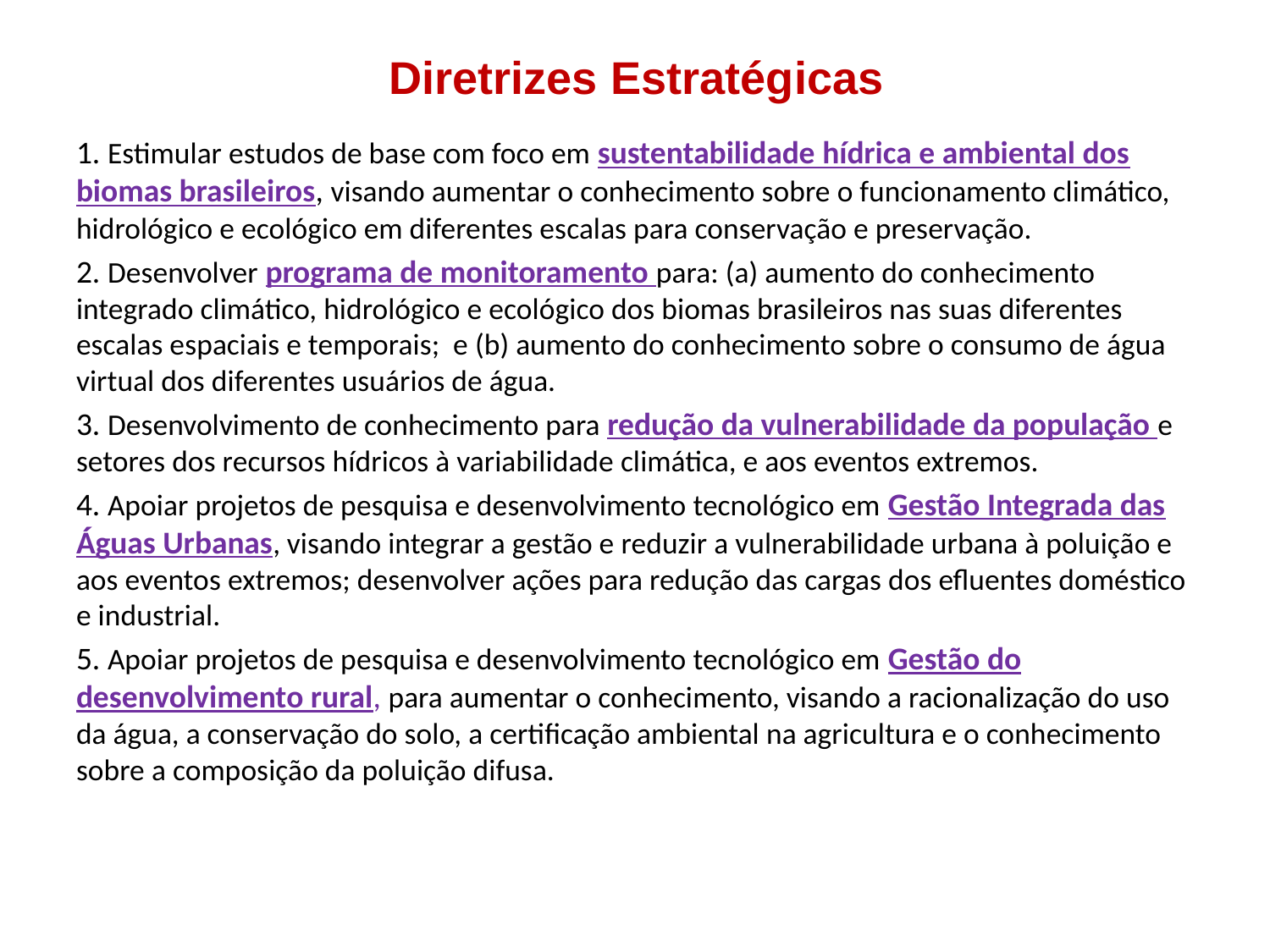

# Diretrizes Estratégicas
1. Estimular estudos de base com foco em sustentabilidade hídrica e ambiental dos biomas brasileiros, visando aumentar o conhecimento sobre o funcionamento climático, hidrológico e ecológico em diferentes escalas para conservação e preservação.
2. Desenvolver programa de monitoramento para: (a) aumento do conhecimento integrado climático, hidrológico e ecológico dos biomas brasileiros nas suas diferentes escalas espaciais e temporais;  e (b) aumento do conhecimento sobre o consumo de água virtual dos diferentes usuários de água.
3. Desenvolvimento de conhecimento para redução da vulnerabilidade da população e setores dos recursos hídricos à variabilidade climática, e aos eventos extremos.
4. Apoiar projetos de pesquisa e desenvolvimento tecnológico em Gestão Integrada das Águas Urbanas, visando integrar a gestão e reduzir a vulnerabilidade urbana à poluição e aos eventos extremos; desenvolver ações para redução das cargas dos efluentes doméstico e industrial.
5. Apoiar projetos de pesquisa e desenvolvimento tecnológico em Gestão do desenvolvimento rural, para aumentar o conhecimento, visando a racionalização do uso da água, a conservação do solo, a certificação ambiental na agricultura e o conhecimento sobre a composição da poluição difusa.